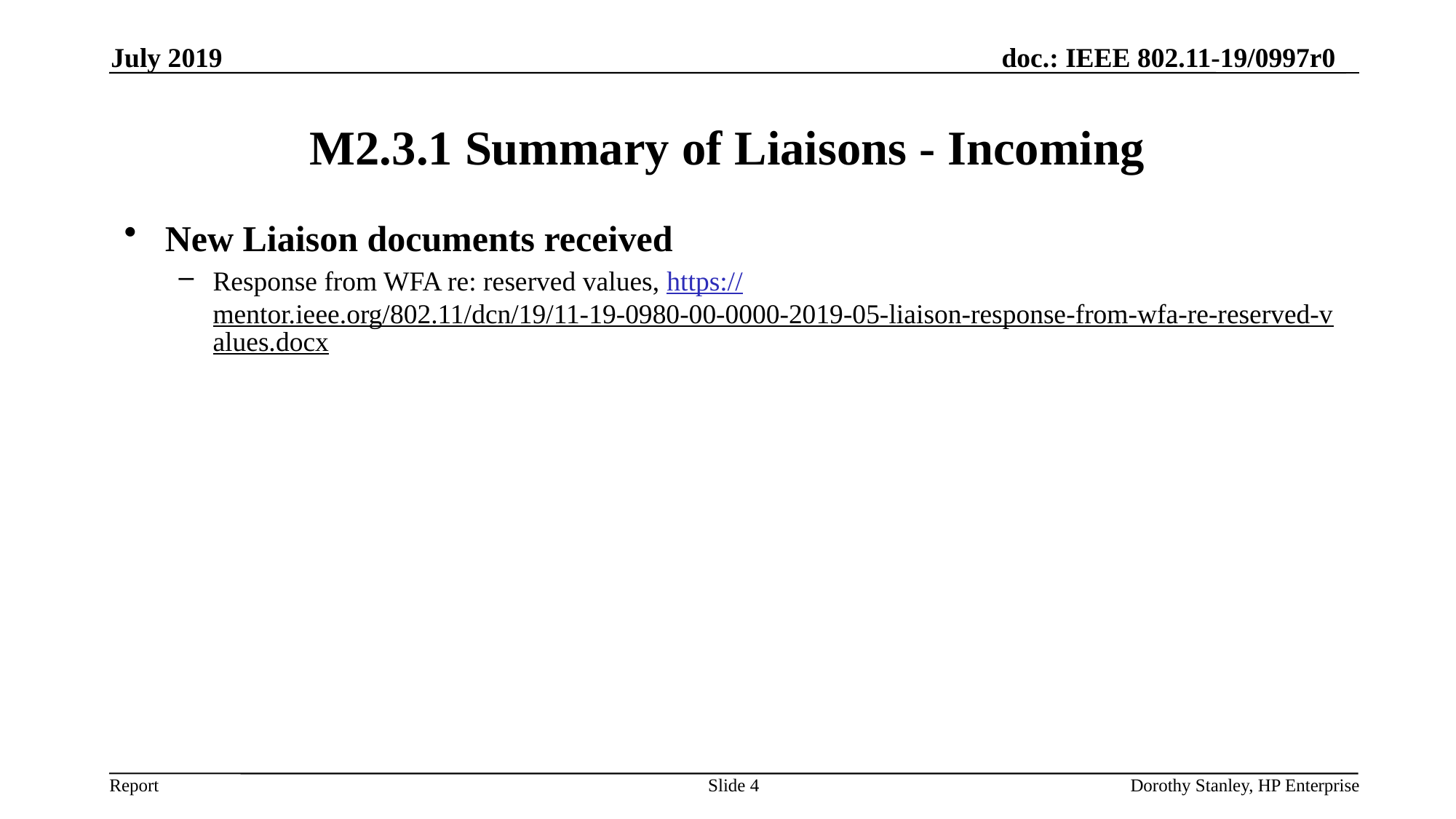

July 2019
# M2.3.1 Summary of Liaisons - Incoming
New Liaison documents received
Response from WFA re: reserved values, https://mentor.ieee.org/802.11/dcn/19/11-19-0980-00-0000-2019-05-liaison-response-from-wfa-re-reserved-values.docx
Slide 4
Dorothy Stanley, HP Enterprise